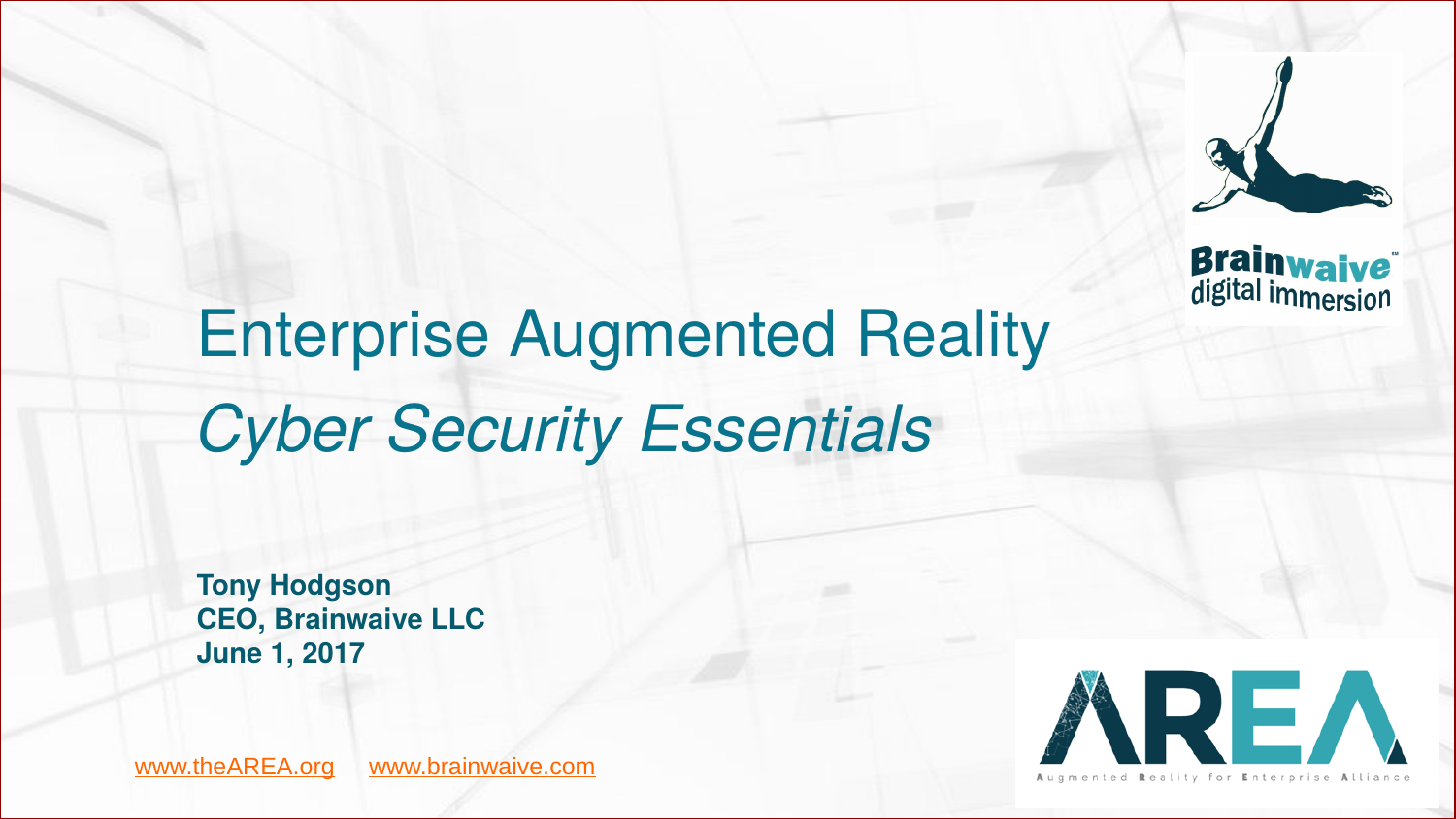

# Enterprise Augmented Reality
Cyber Security Essentials
Tony Hodgson
CEO, Brainwaive LLC
June 1, 2017